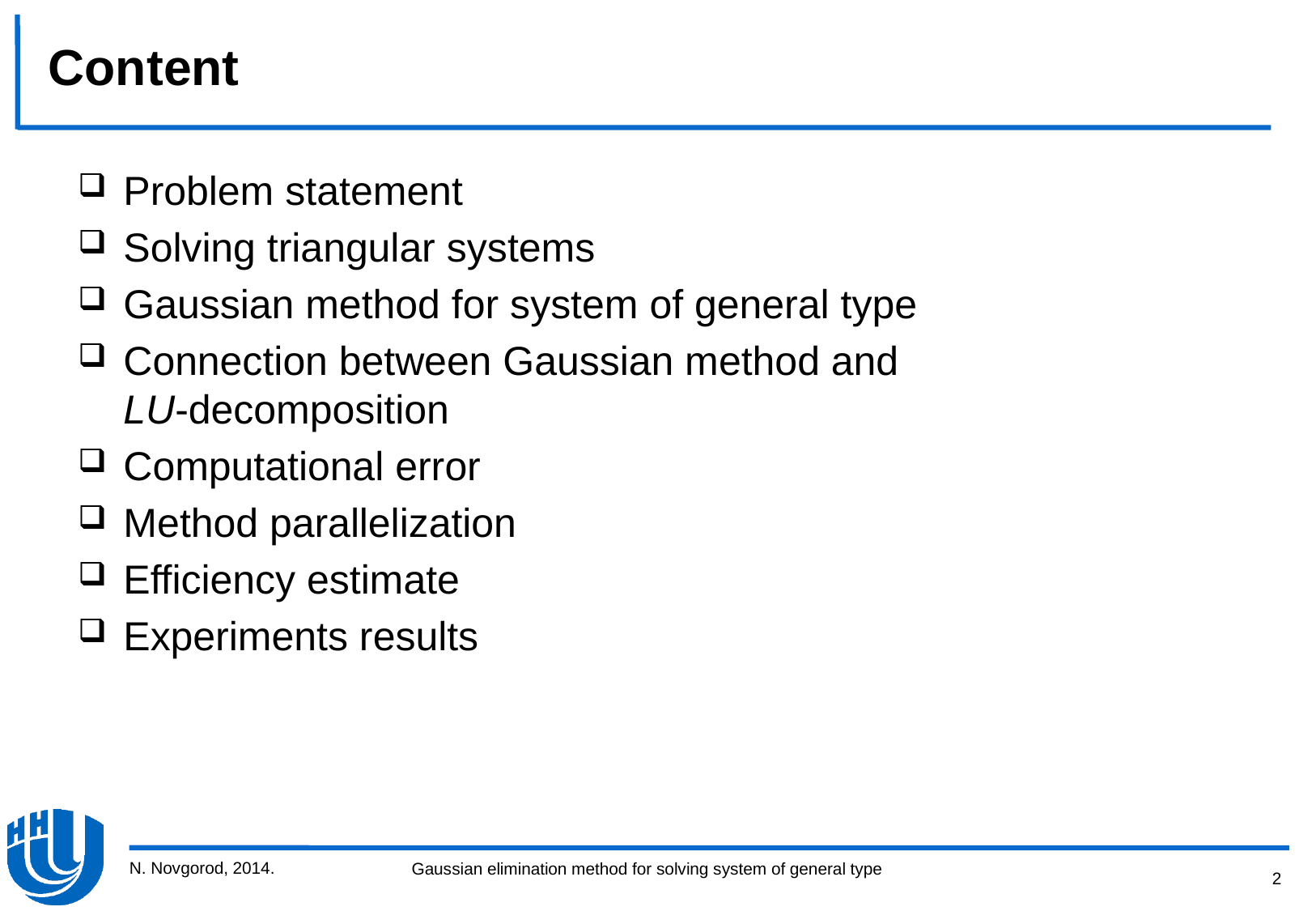

# Content
Problem statement
Solving triangular systems
Gaussian method for system of general type
Connection between Gaussian method and
LU-decomposition
Computational error
Method parallelization
Efficiency estimate
Experiments results
N. Novgorod, 2014.
2
Gaussian elimination method for solving system of general type